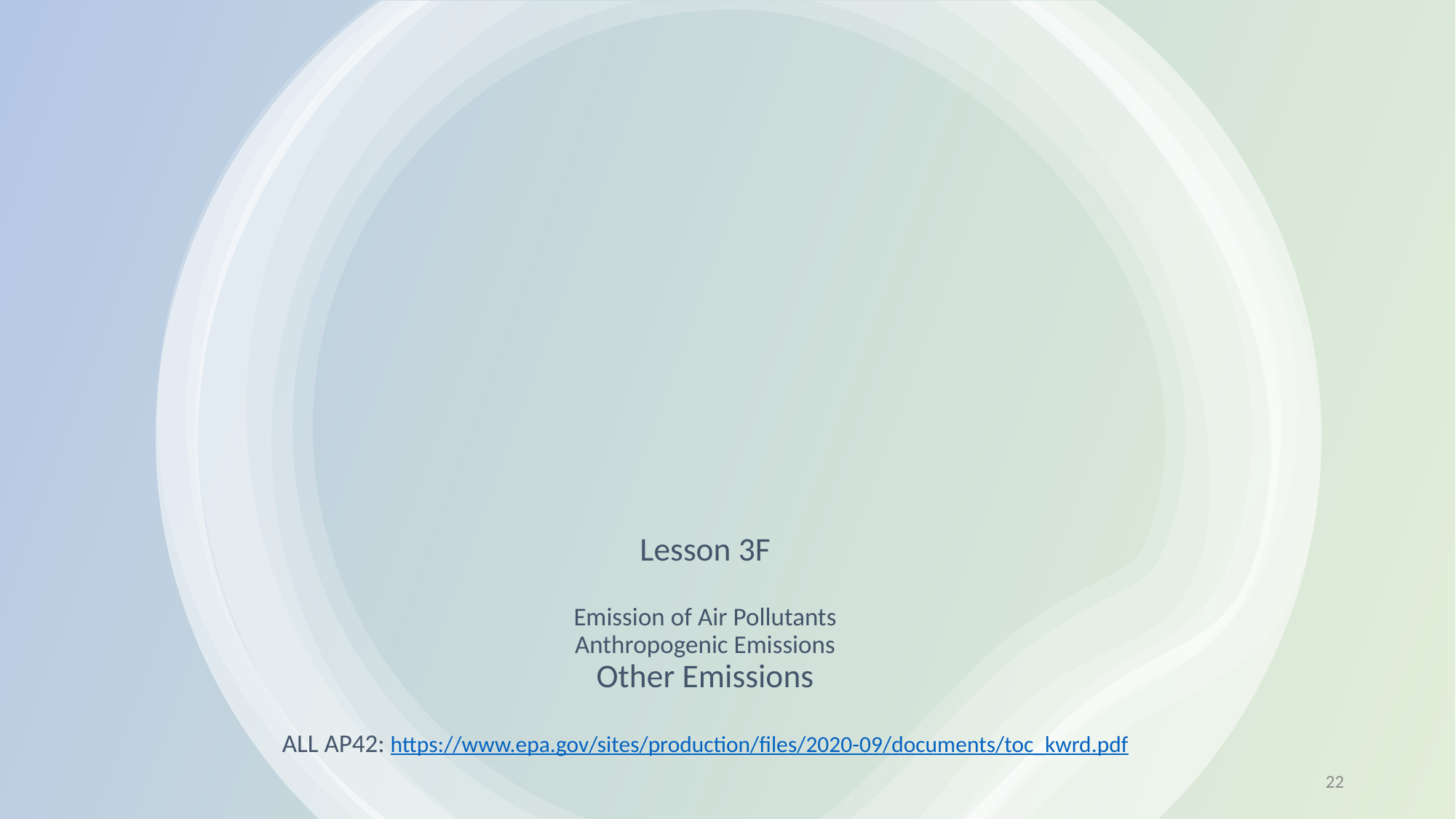

# Lesson 3F Emission of Air Pollutants Anthropogenic Emissions Other Emissions ALL AP42: https://www.epa.gov/sites/production/files/2020-09/documents/toc_kwrd.pdf
22